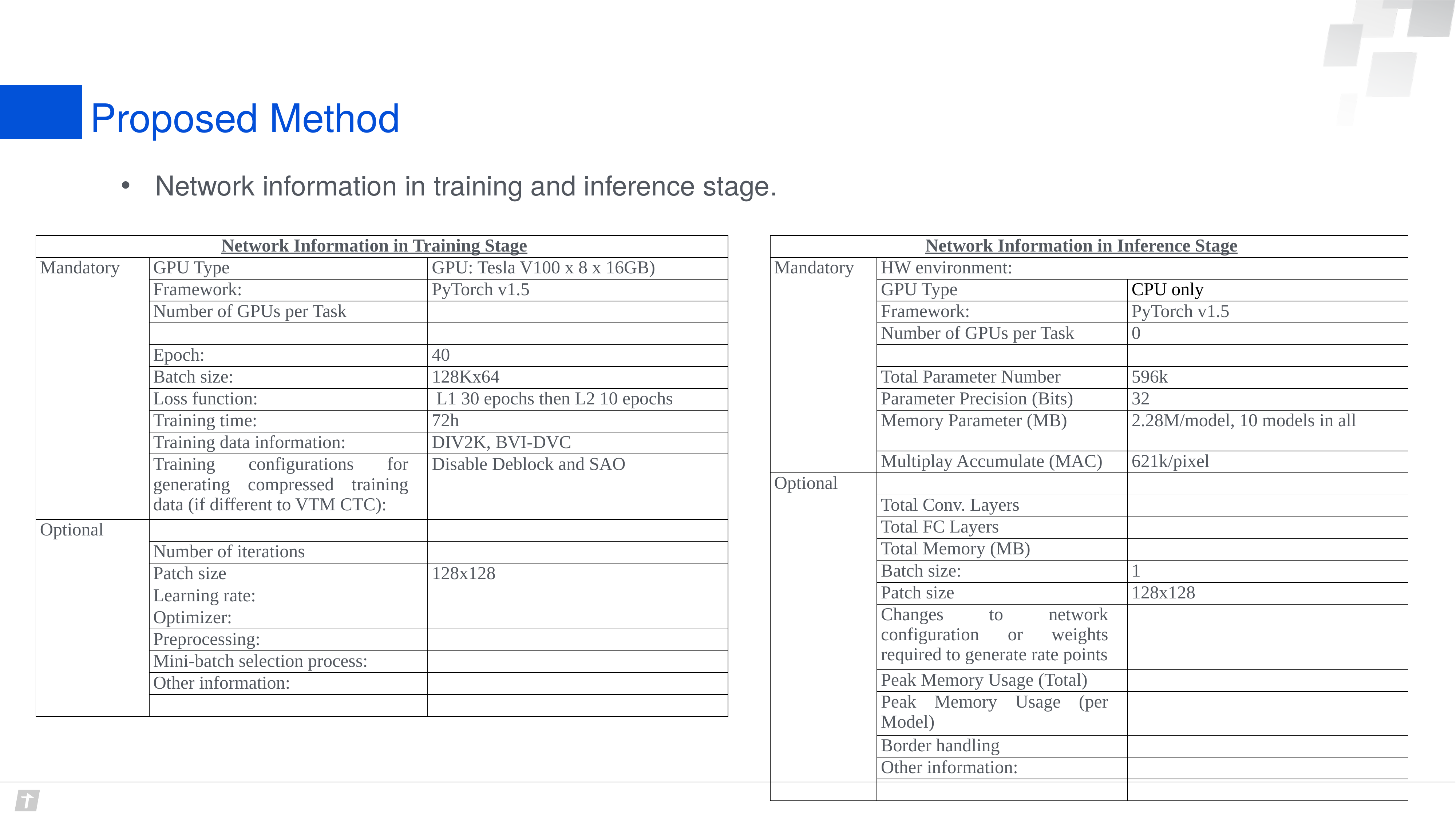

# Proposed Method
Network information in training and inference stage.
| Network Information in Training Stage |  |  |
| --- | --- | --- |
| Mandatory | GPU Type | GPU: Tesla V100 x 8 x 16GB) |
|  | Framework: | PyTorch v1.5 |
|  | Number of GPUs per Task |  |
|  |  |  |
|  | Epoch: | 40 |
|  | Batch size: | 128Kx64 |
|  | Loss function: | L1 30 epochs then L2 10 epochs |
|  | Training time: | 72h |
|  | Training data information: | DIV2K, BVI-DVC |
|  | Training configurations for generating compressed training data (if different to VTM CTC): | Disable Deblock and SAO |
| Optional |  |  |
|  | Number of iterations |  |
|  | Patch size | 128x128 |
|  | Learning rate: |  |
|  | Optimizer: |  |
|  | Preprocessing: |  |
|  | Mini-batch selection process: |  |
|  | Other information: |  |
|  |  |  |
| Network Information in Inference Stage |  |  |
| --- | --- | --- |
| Mandatory | HW environment: |  |
|  | GPU Type | CPU only |
|  | Framework: | PyTorch v1.5 |
|  | Number of GPUs per Task | 0 |
|  |  |  |
|  | Total Parameter Number | 596k |
|  | Parameter Precision (Bits) | 32 |
|  | Memory Parameter (MB) | 2.28M/model, 10 models in all |
|  | Multiplay Accumulate (MAC) | 621k/pixel |
| Optional |  |  |
|  | Total Conv. Layers |  |
|  | Total FC Layers |  |
|  | Total Memory (MB) |  |
|  | Batch size: | 1 |
|  | Patch size | 128x128 |
|  | Changes to network configuration or weights required to generate rate points |  |
|  | Peak Memory Usage (Total) |  |
|  | Peak Memory Usage (per Model) |  |
|  | Border handling |  |
|  | Other information: |  |
|  |  |  |